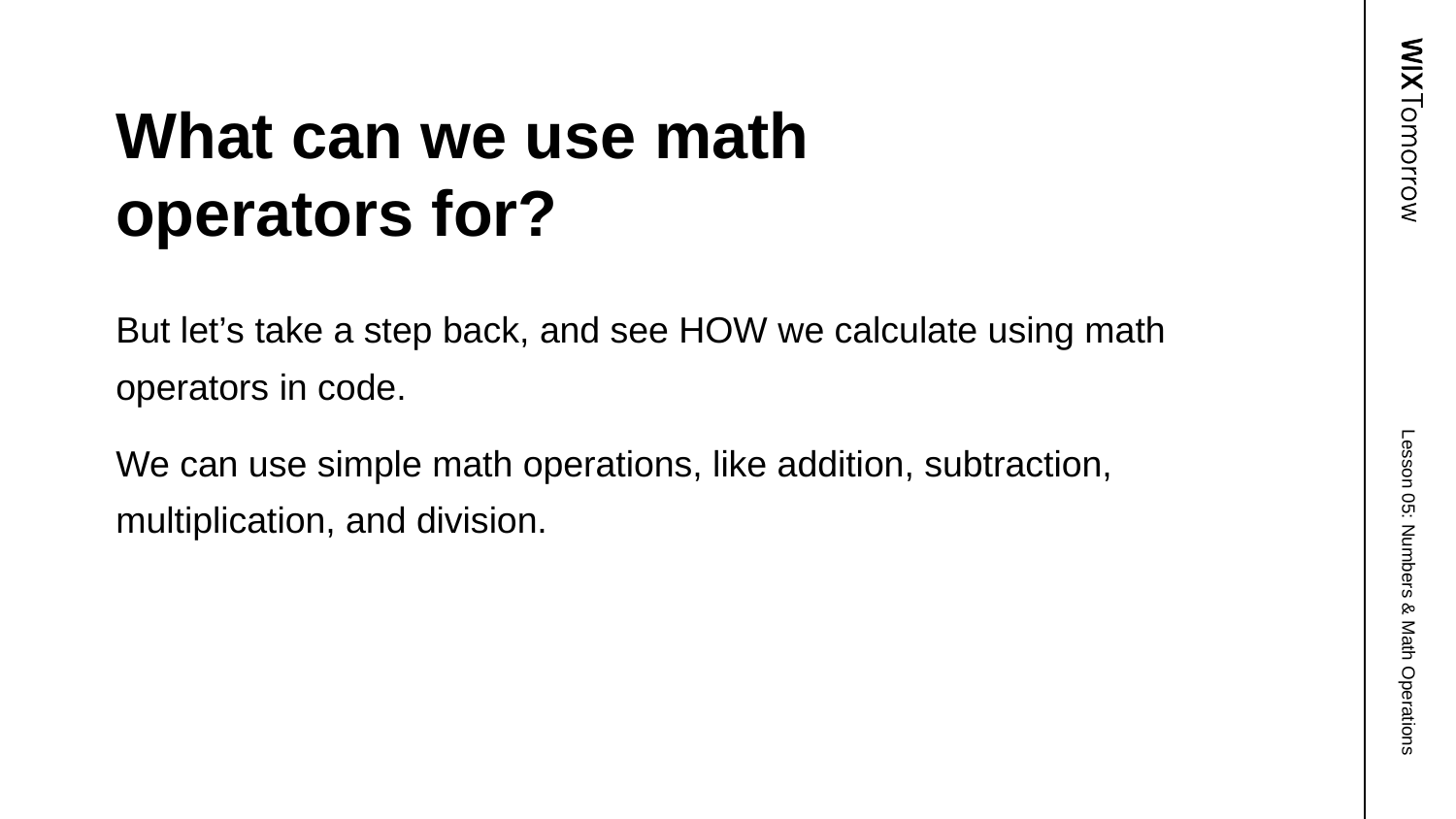

# What can we use math operators for?
But let’s take a step back, and see HOW we calculate using math operators in code.
We can use simple math operations, like addition, subtraction, multiplication, and division.